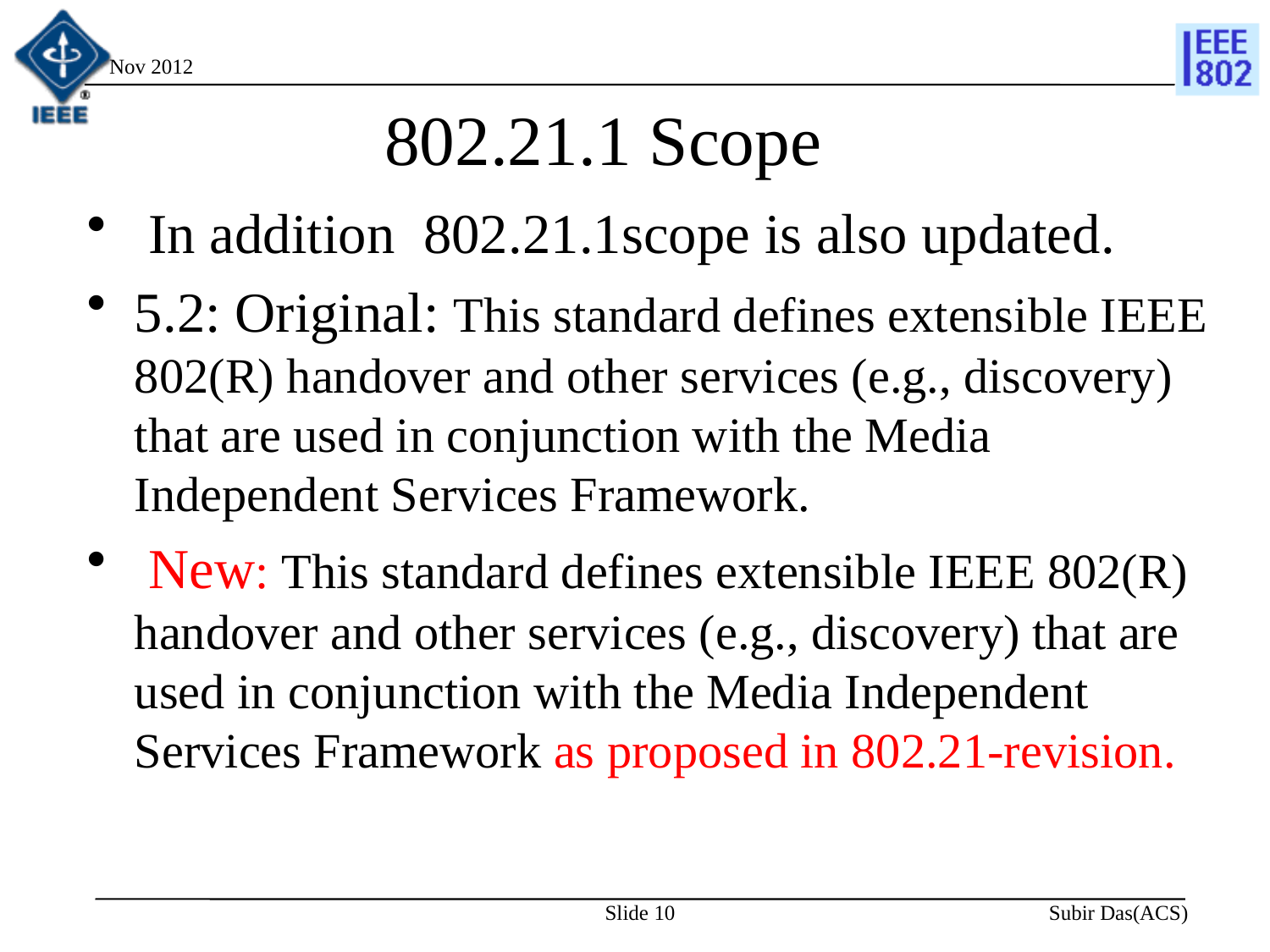

Nov 2012
# 802.21.1 Scope
 In addition  802.21.1scope is also updated.
5.2: Original: This standard defines extensible IEEE 802(R) handover and other services (e.g., discovery) that are used in conjunction with the Media Independent Services Framework.
 New: This standard defines extensible IEEE 802(R) handover and other services (e.g., discovery) that are used in conjunction with the Media Independent Services Framework as proposed in 802.21-revision.
Slide 10
Subir Das(ACS)